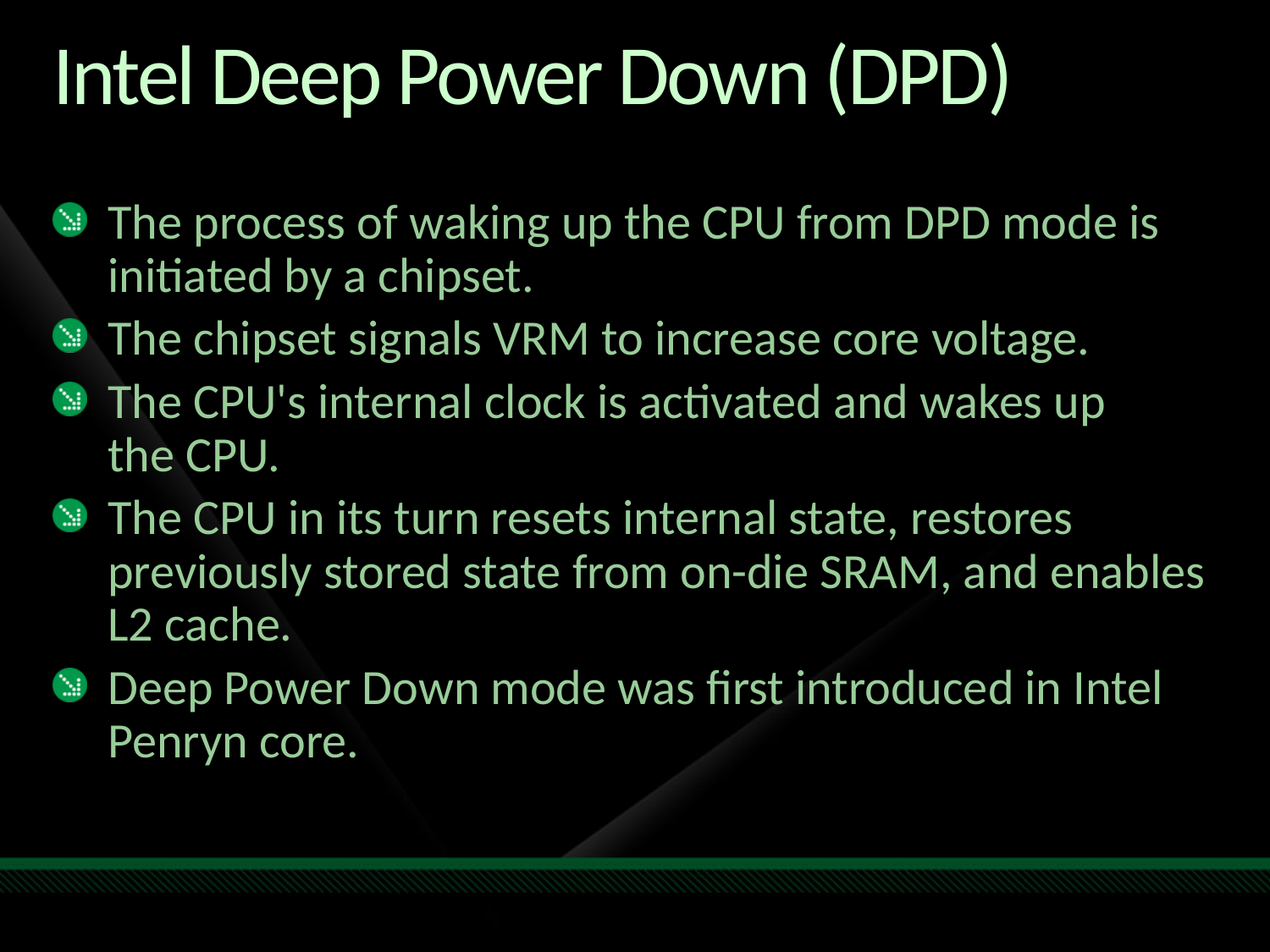

# Intel Deep Power Down (DPD)
The process of waking up the CPU from DPD mode is initiated by a chipset.
The chipset signals VRM to increase core voltage.
The CPU's internal clock is activated and wakes up
the CPU.
The CPU in its turn resets internal state, restores previously stored state from on-die SRAM, and enables L2 cache.
Deep Power Down mode was first introduced in Intel Penryn core.